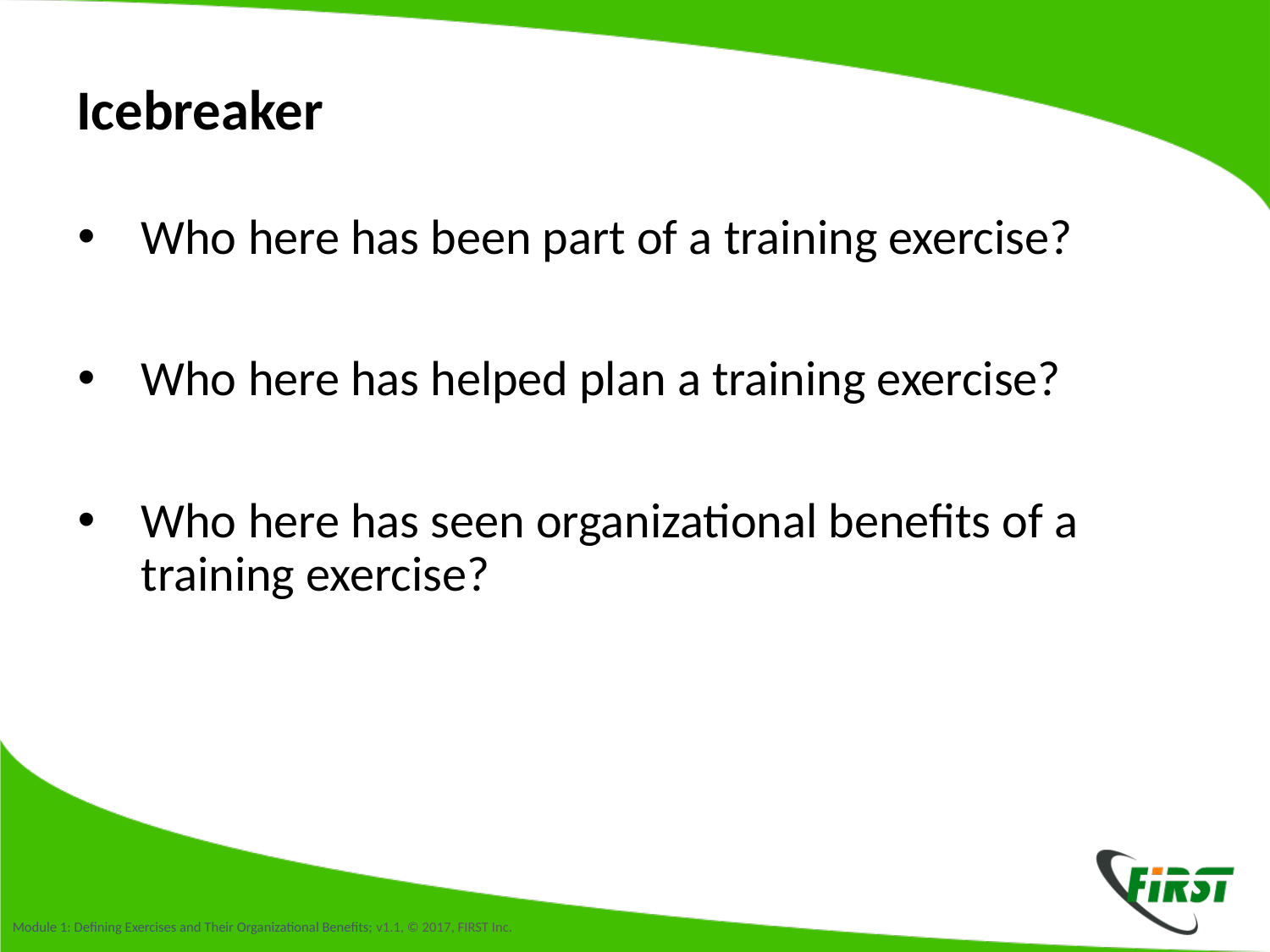

# Icebreaker
Who here has been part of a training exercise?

Who here has helped plan a training exercise?

Who here has seen organizational benefits of a
training exercise?